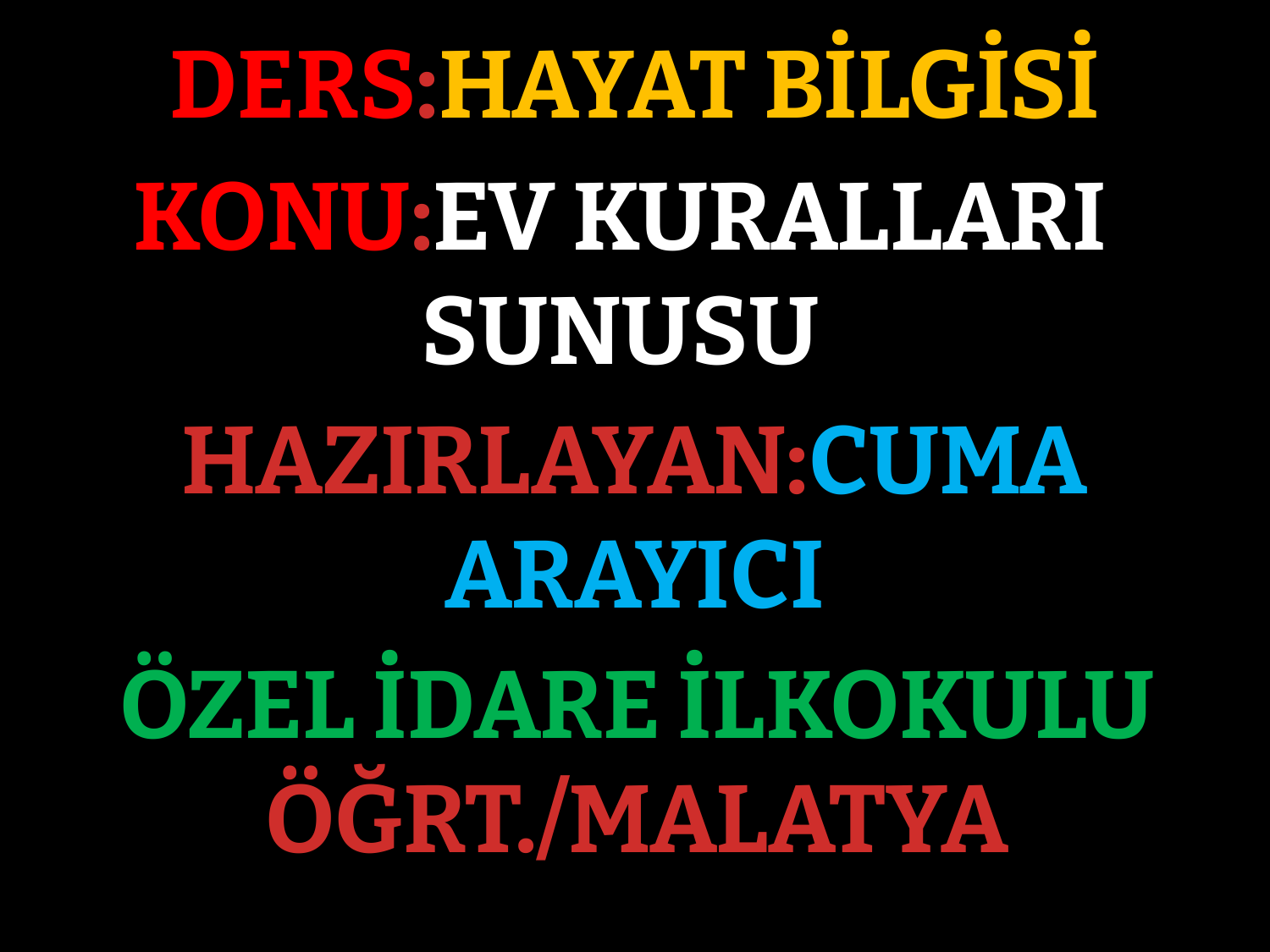

DERS:HAYAT BİLGİSİ
KONU:EV KURALLARI SUNUSU
HAZIRLAYAN:CUMA ARAYICI
ÖZEL İDARE İLKOKULU ÖĞRT./MALATYA